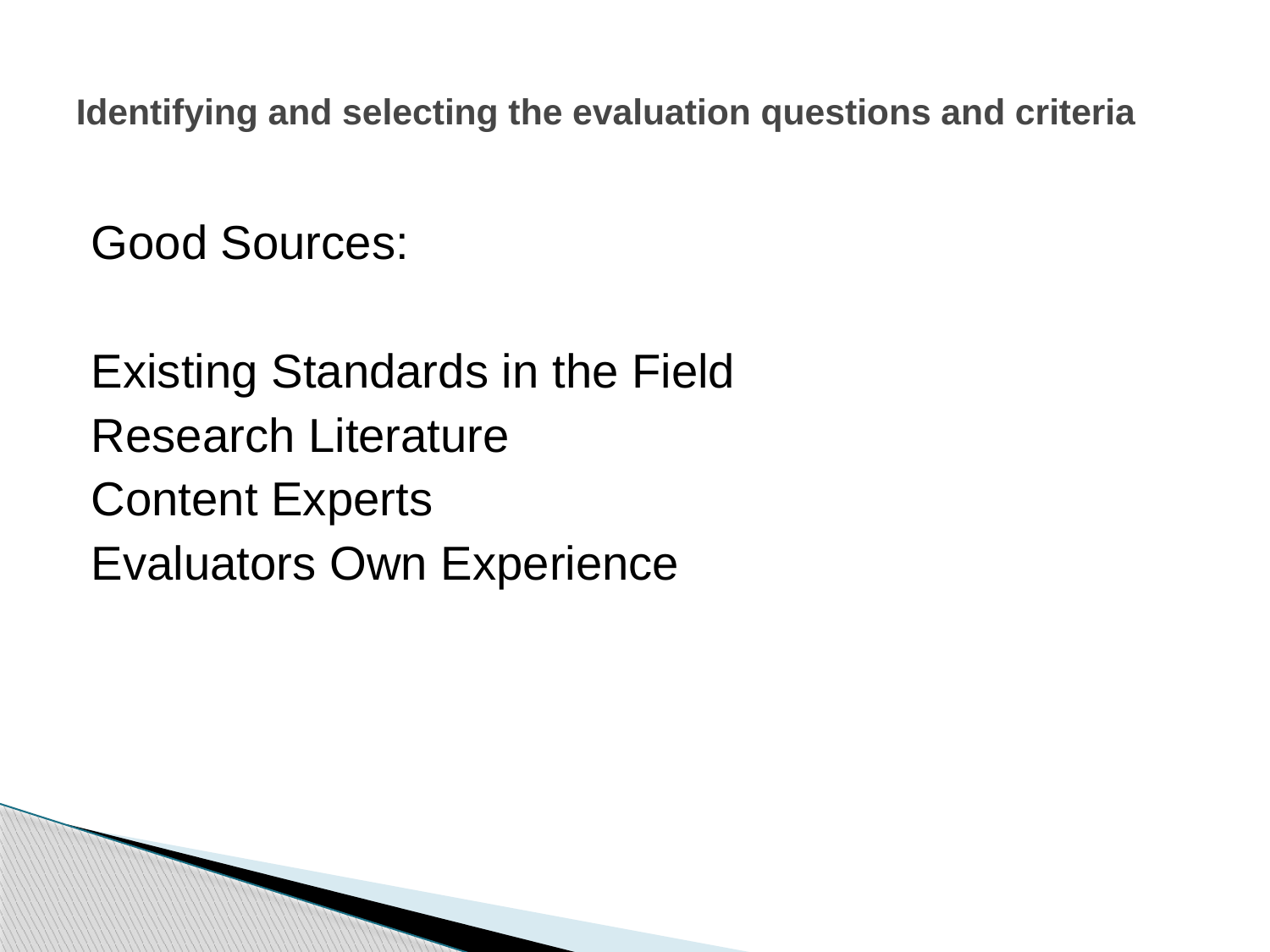

# Identifying and selecting the evaluation questions and criteria
Good Sources:

Existing Standards in the Field
Research Literature
Content Experts
Evaluators Own Experience